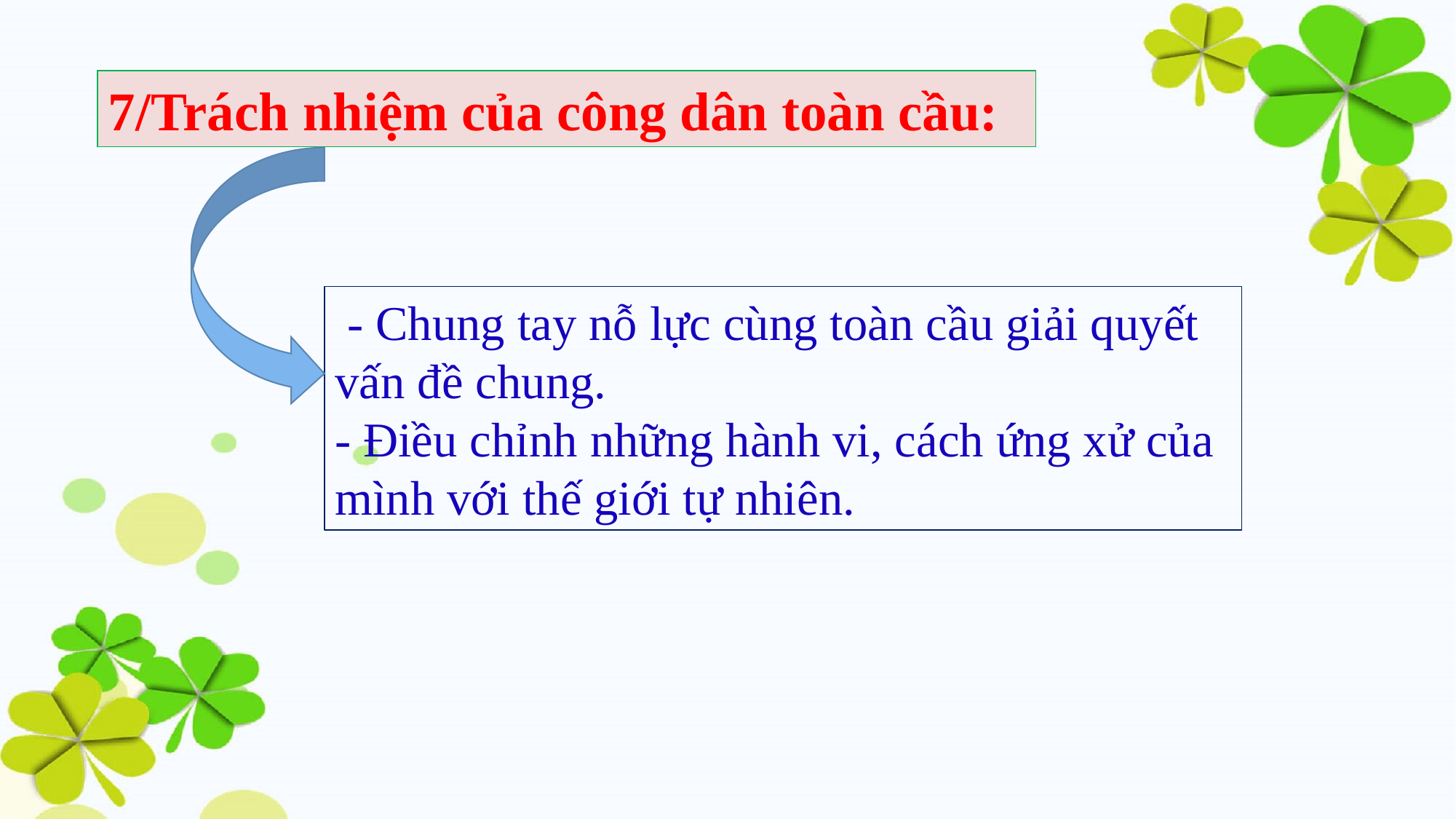

7/Trách nhiệm của công dân toàn cầu:

 - Chung tay nỗ lực cùng toàn cầu giải quyết vấn đề chung.
- Điều chỉnh những hành vi, cách ứng xử của mình với thế giới tự nhiên.